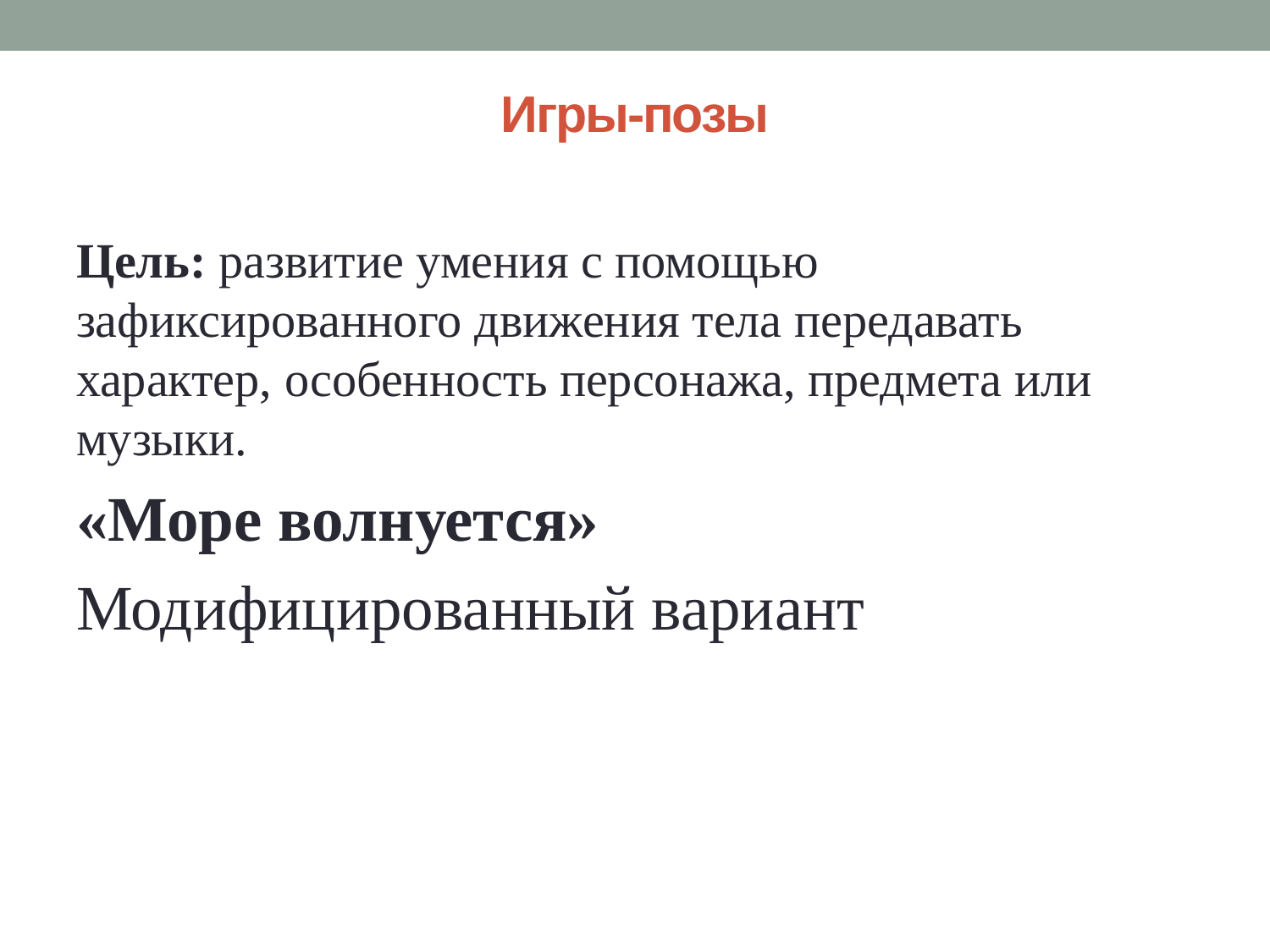

# Игры-позы
Цель: развитие умения с помощью зафиксированного движения тела передавать характер, особенность персонажа, предмета или музыки.
«Море волнуется»
Модифицированный вариант